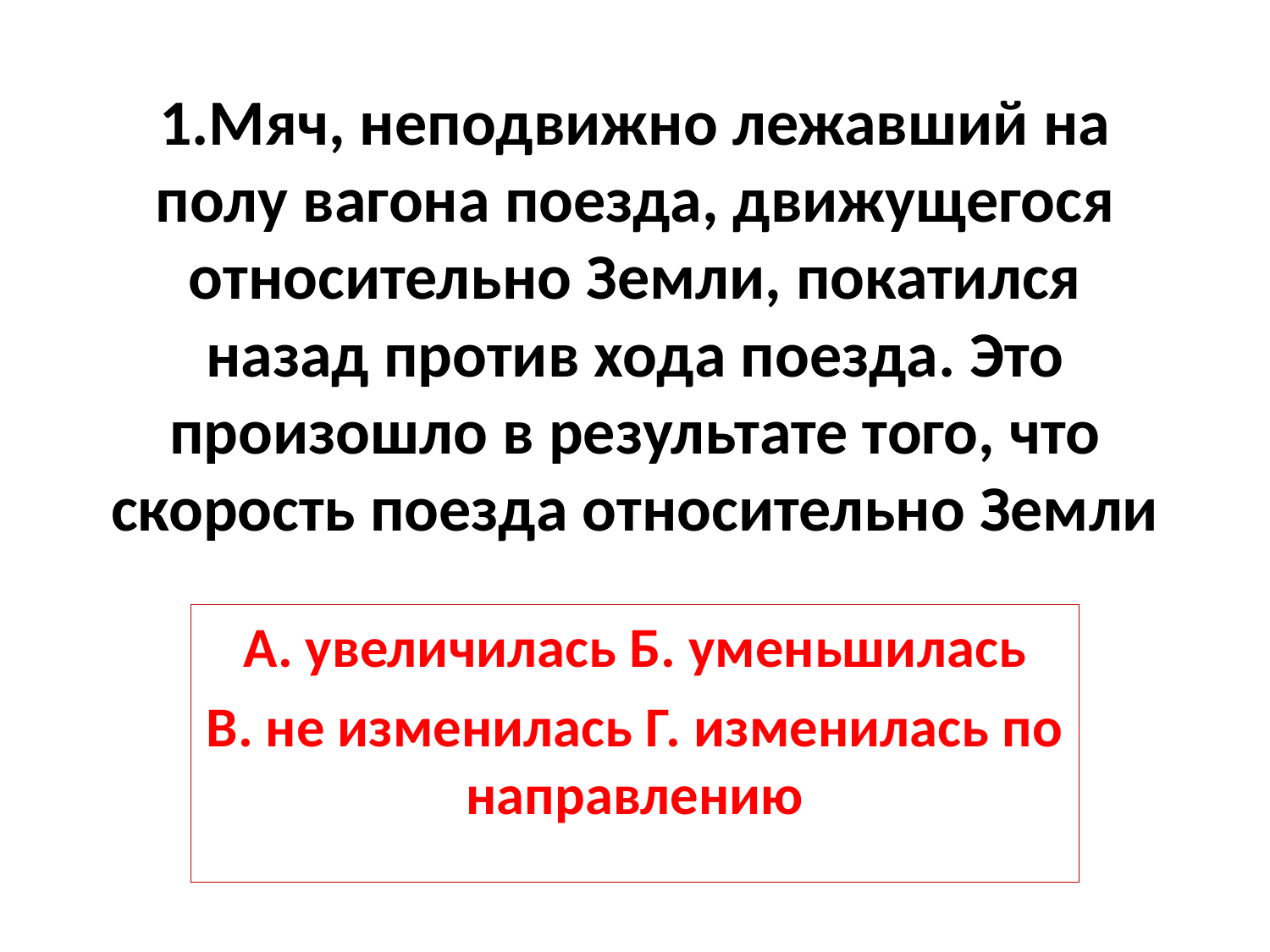

# 1.Мяч, неподвижно лежавший на полу вагона поезда, движущегося относительно Земли, покатился назад против хода поезда. Это произошло в результате того, что скорость поезда относительно Земли
А. увеличилась Б. уменьшилась
В. не изменилась Г. изменилась по направлению